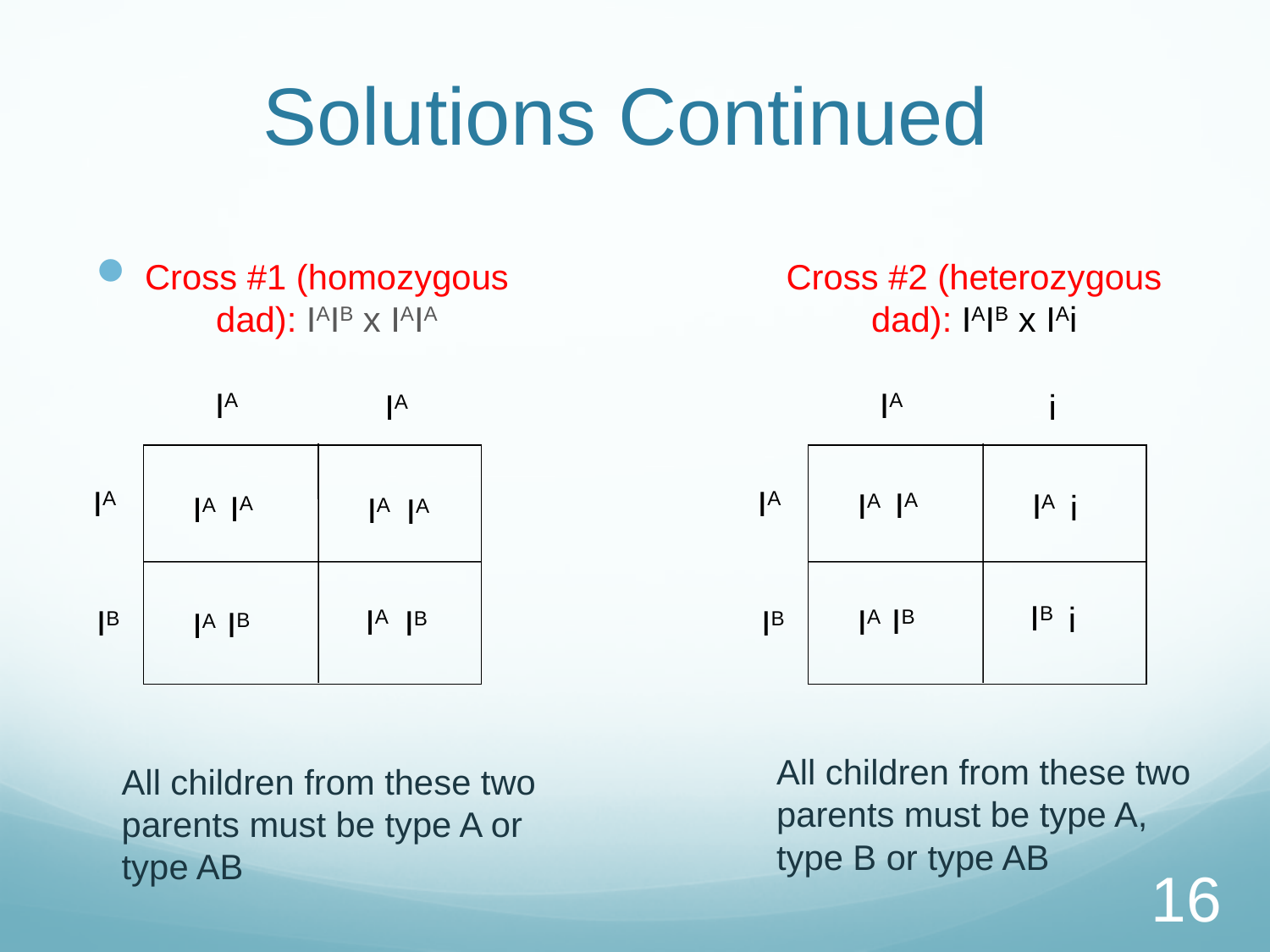

# Solutions Continued
Cross #1 (homozygous dad): IAIB x IAIA
Cross #2 (heterozygous dad): IAIB x IAi
IA
IA

IA
IA
IA
IA
IA
IA
IB
IB
IB
IA
IA
i

IA
IA
IA
IA
i
IB
i
IB
IA
IB
All children from these two parents must be type A, type B or type AB
All children from these two parents must be type A or type AB
16